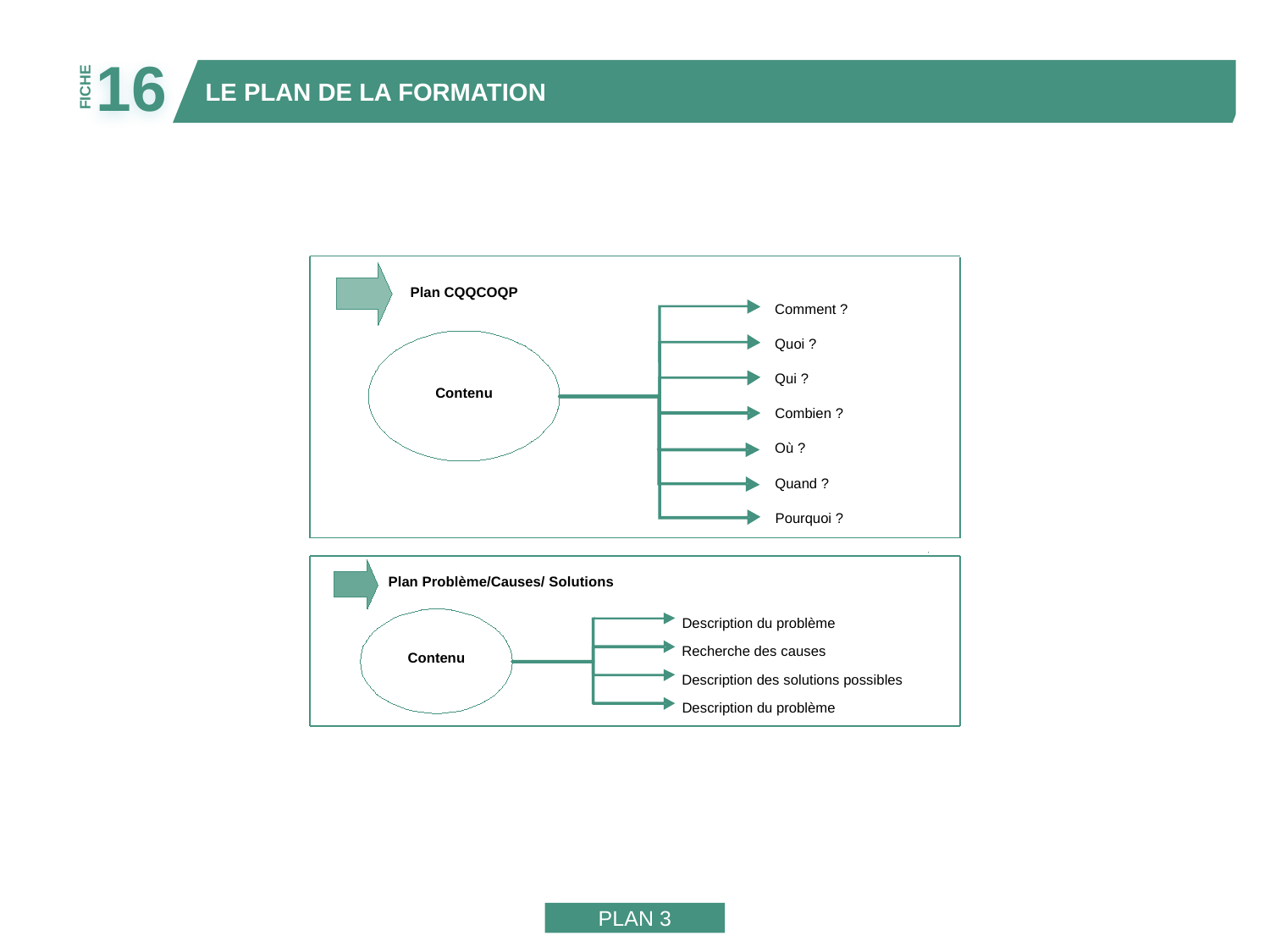

16

LE PLAN DE LA FORMATION
FICHE

Plan CQQCOQP
Comment ?

Quoi ?

Qui ?

Contenu

Combien ?
Où ?

Quand ?
Pourquoi ?

Plan Problème/Causes/ Solutions

Description du problème

Recherche des causes
Contenu

Description des solutions possibles
Description du problème
PLAN 3